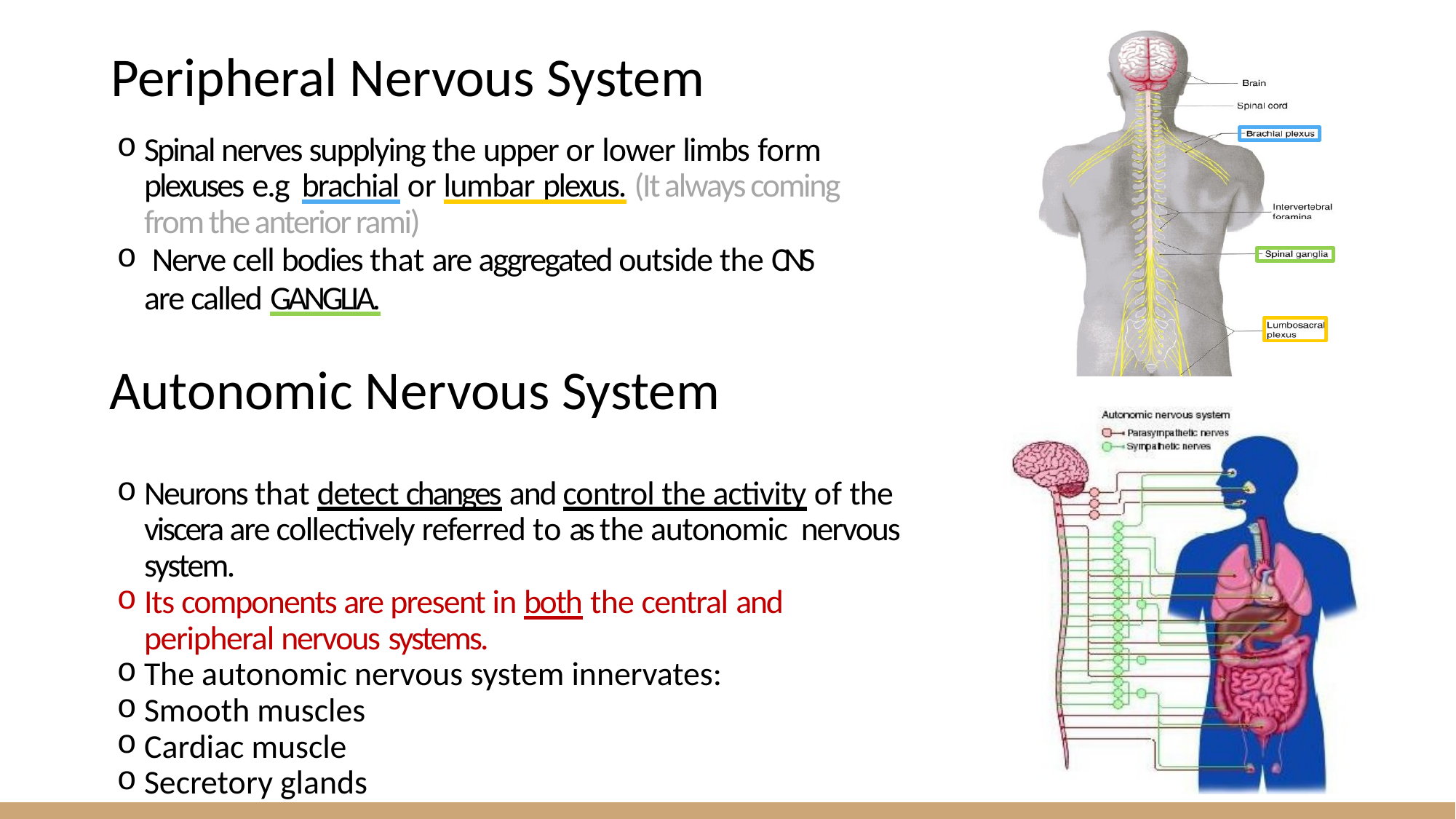

Peripheral Nervous System
Spinal nerves supplying the upper or lower limbs form  plexuses e.g  brachial or lumbar plexus. (It always coming from the anterior rami)
Nerve cell bodies that are aggregated outside the CNS
are called GANGLIA.

Neurons that detect changes and control the activity of the  viscera are collectively referred to as the autonomic  nervous system.
Its components are present in both the central and  peripheral nervous systems.
The autonomic nervous system innervates:
Smooth muscles
Cardiac muscle
Secretory glands

Autonomic Nervous System